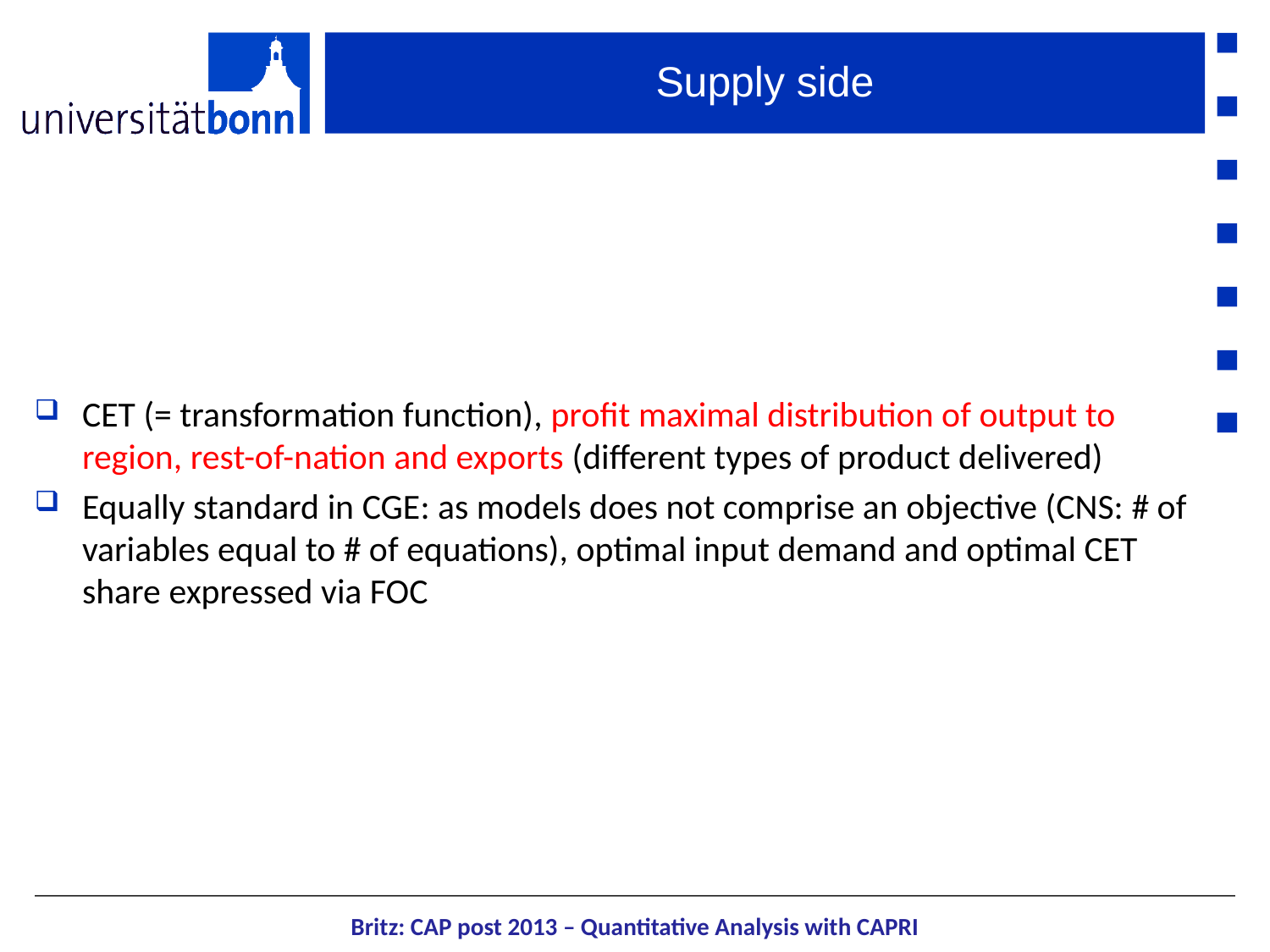

# Supply side
CET (= transformation function), profit maximal distribution of output to region, rest-of-nation and exports (different types of product delivered)
Equally standard in CGE: as models does not comprise an objective (CNS: # of variables equal to # of equations), optimal input demand and optimal CET share expressed via FOC

Britz: CAP post 2013 – Quantitative Analysis with CAPRI